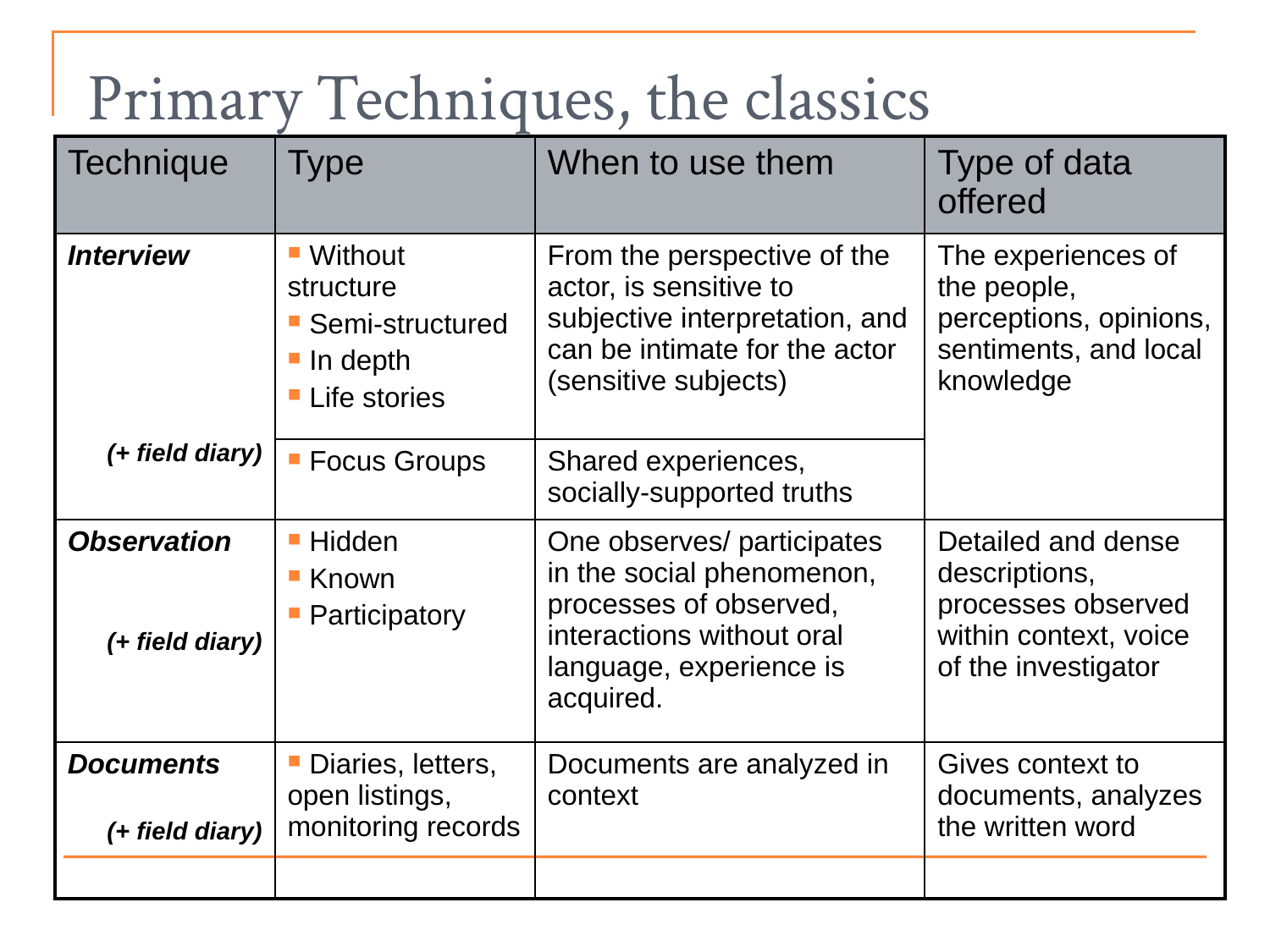

Primary Techniques, the classics
| Technique | Type | When to use them | Type of data offered |
| --- | --- | --- | --- |
| Interview (+ field diary) | Without structure Semi-structured In depth Life stories | From the perspective of the actor, is sensitive to subjective interpretation, and can be intimate for the actor (sensitive subjects) | The experiences of the people, perceptions, opinions, sentiments, and local knowledge |
|  | Focus Groups | Shared experiences, socially-supported truths |  |
| Observation (+ field diary) | Hidden Known Participatory | One observes/ participates in the social phenomenon, processes of observed, interactions without oral language, experience is acquired. | Detailed and dense descriptions, processes observed within context, voice of the investigator |
| Documents (+ field diary) | Diaries, letters, open listings, monitoring records | Documents are analyzed in context | Gives context to documents, analyzes the written word |